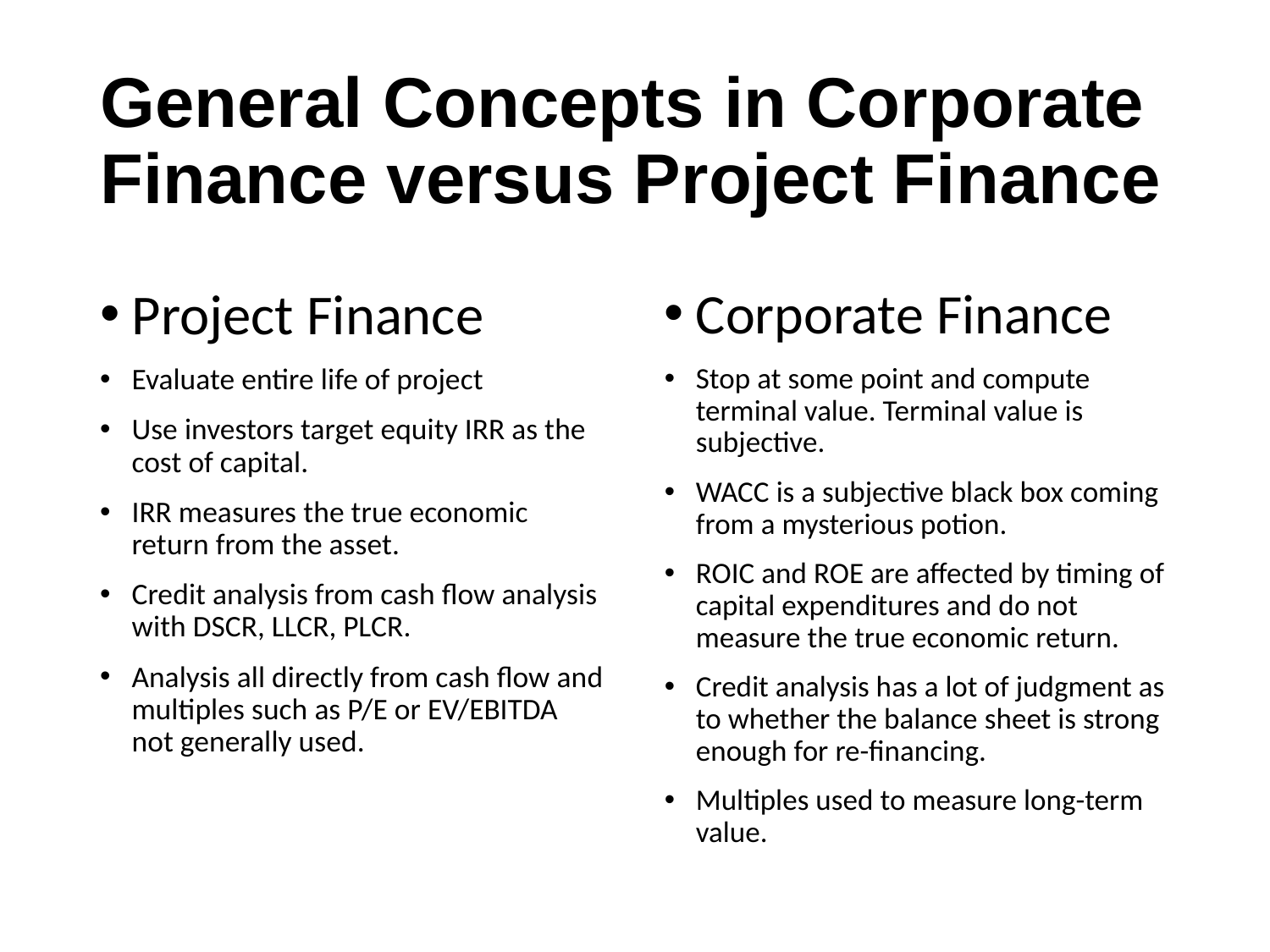

# General Concepts in Corporate Finance versus Project Finance
Project Finance
Evaluate entire life of project
Use investors target equity IRR as the cost of capital.
IRR measures the true economic return from the asset.
Credit analysis from cash flow analysis with DSCR, LLCR, PLCR.
Analysis all directly from cash flow and multiples such as P/E or EV/EBITDA not generally used.
Corporate Finance
Stop at some point and compute terminal value. Terminal value is subjective.
WACC is a subjective black box coming from a mysterious potion.
ROIC and ROE are affected by timing of capital expenditures and do not measure the true economic return.
Credit analysis has a lot of judgment as to whether the balance sheet is strong enough for re-financing.
Multiples used to measure long-term value.